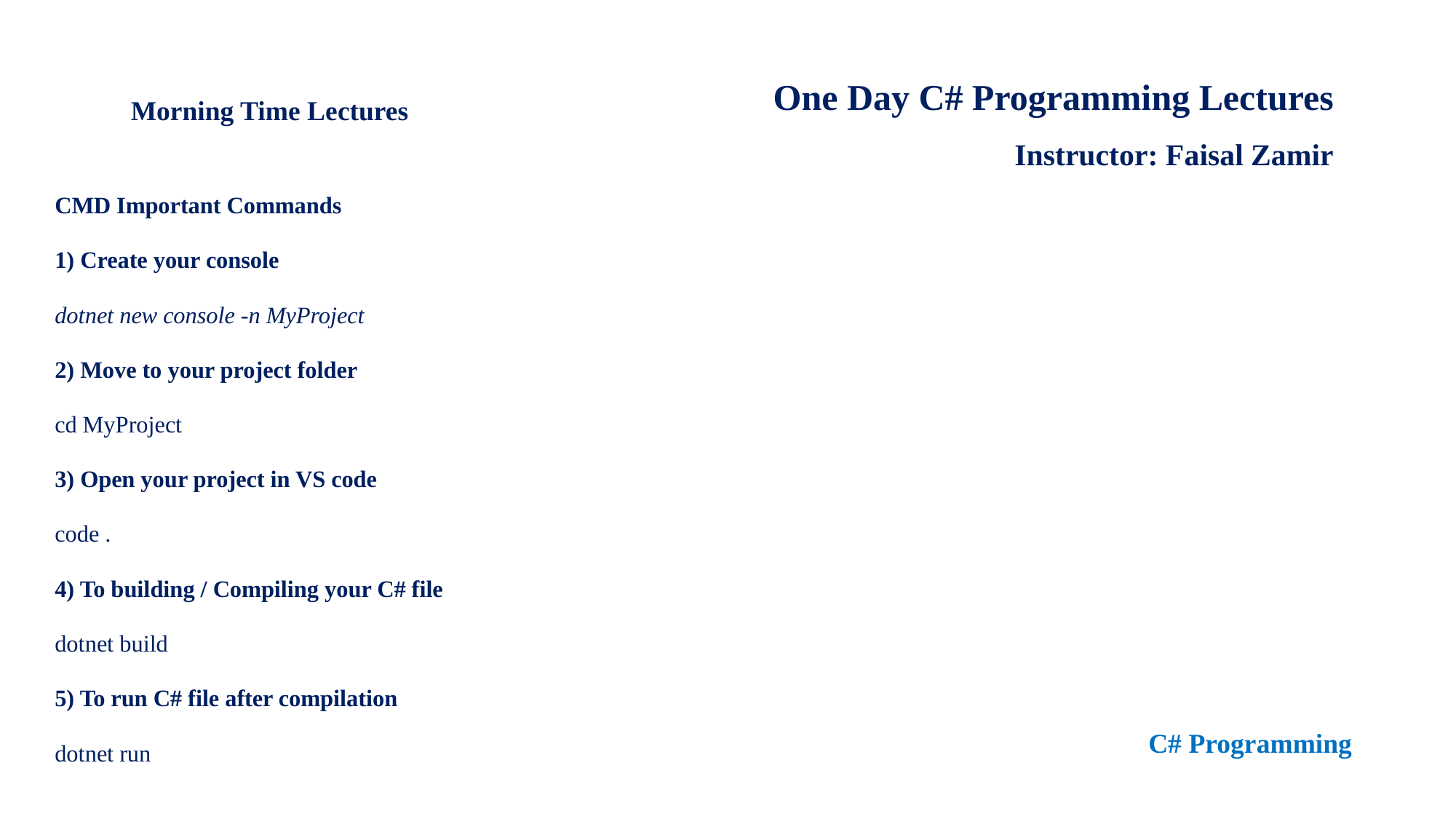

One Day C# Programming Lectures
Instructor: Faisal Zamir
Morning Time Lectures
CMD Important Commands
1) Create your console
dotnet new console -n MyProject
2) Move to your project folder
cd MyProject
3) Open your project in VS code
code .
4) To building / Compiling your C# file
dotnet build
5) To run C# file after compilation
dotnet run

C# Programming